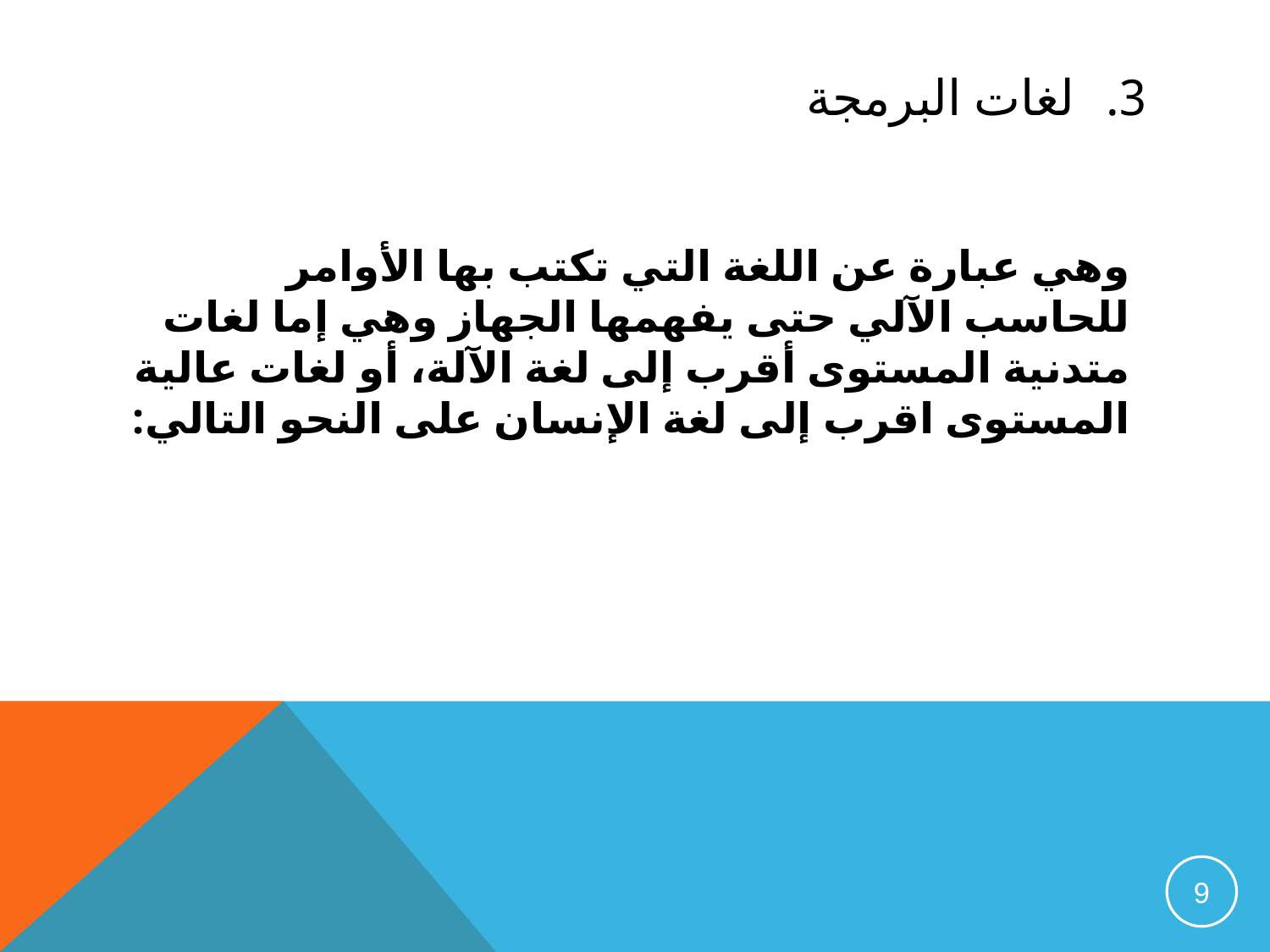

# لغات البرمجة
وهي عبارة عن اللغة التي تكتب بها الأوامر للحاسب الآلي حتى يفهمها الجهاز وهي إما لغات متدنية المستوى أقرب إلى لغة الآلة، أو لغات عالية المستوى اقرب إلى لغة الإنسان على النحو التالي:

9